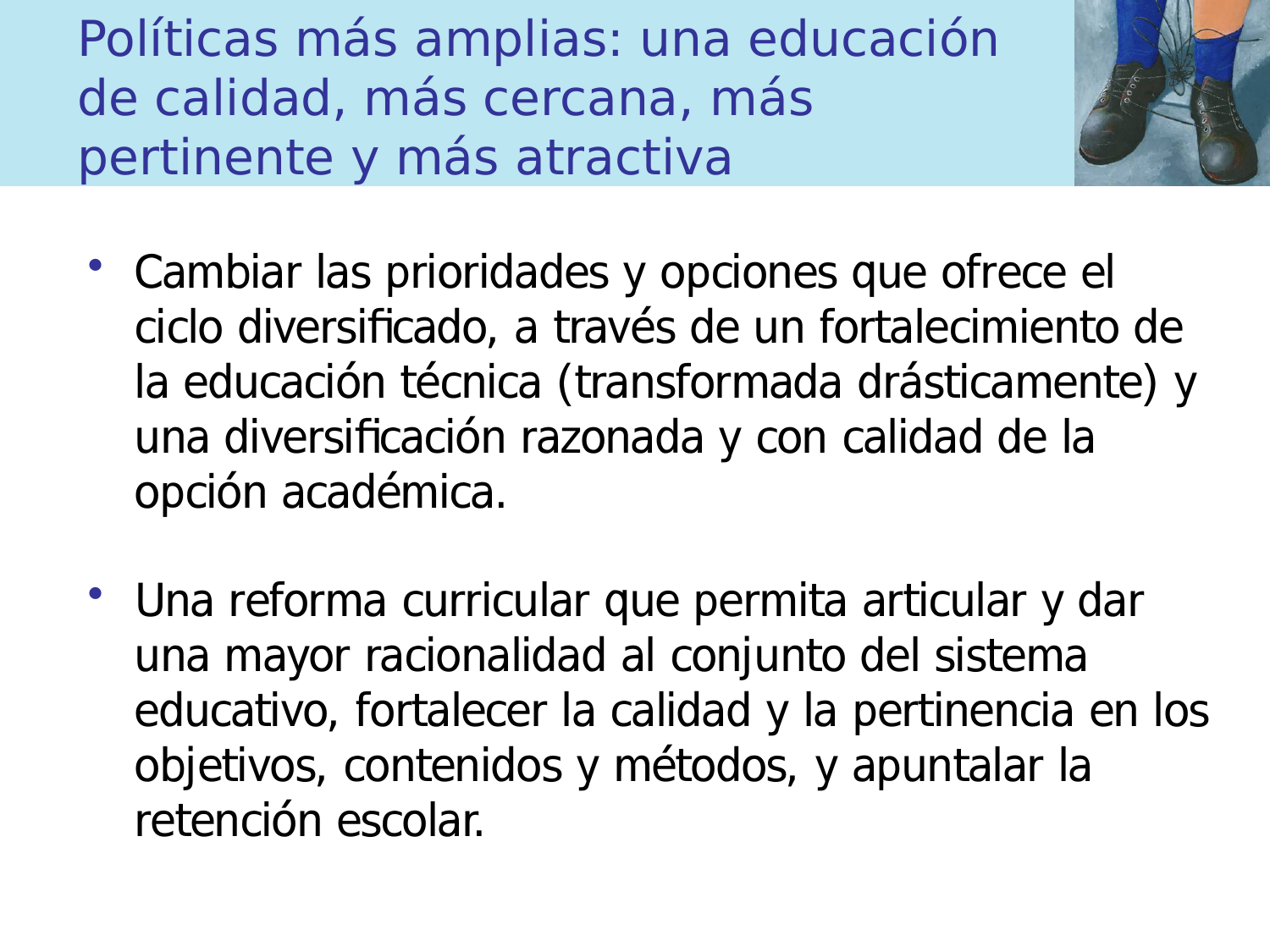

# Políticas más amplias: una educación de calidad, más cercana, más pertinente y más atractiva
Cambiar las prioridades y opciones que ofrece el ciclo diversificado, a través de un fortalecimiento de la educación técnica (transformada drásticamente) y una diversificación razonada y con calidad de la opción académica.

Una reforma curricular que permita articular y dar una mayor racionalidad al conjunto del sistema educativo, fortalecer la calidad y la pertinencia en los objetivos, contenidos y métodos, y apuntalar la retención escolar.